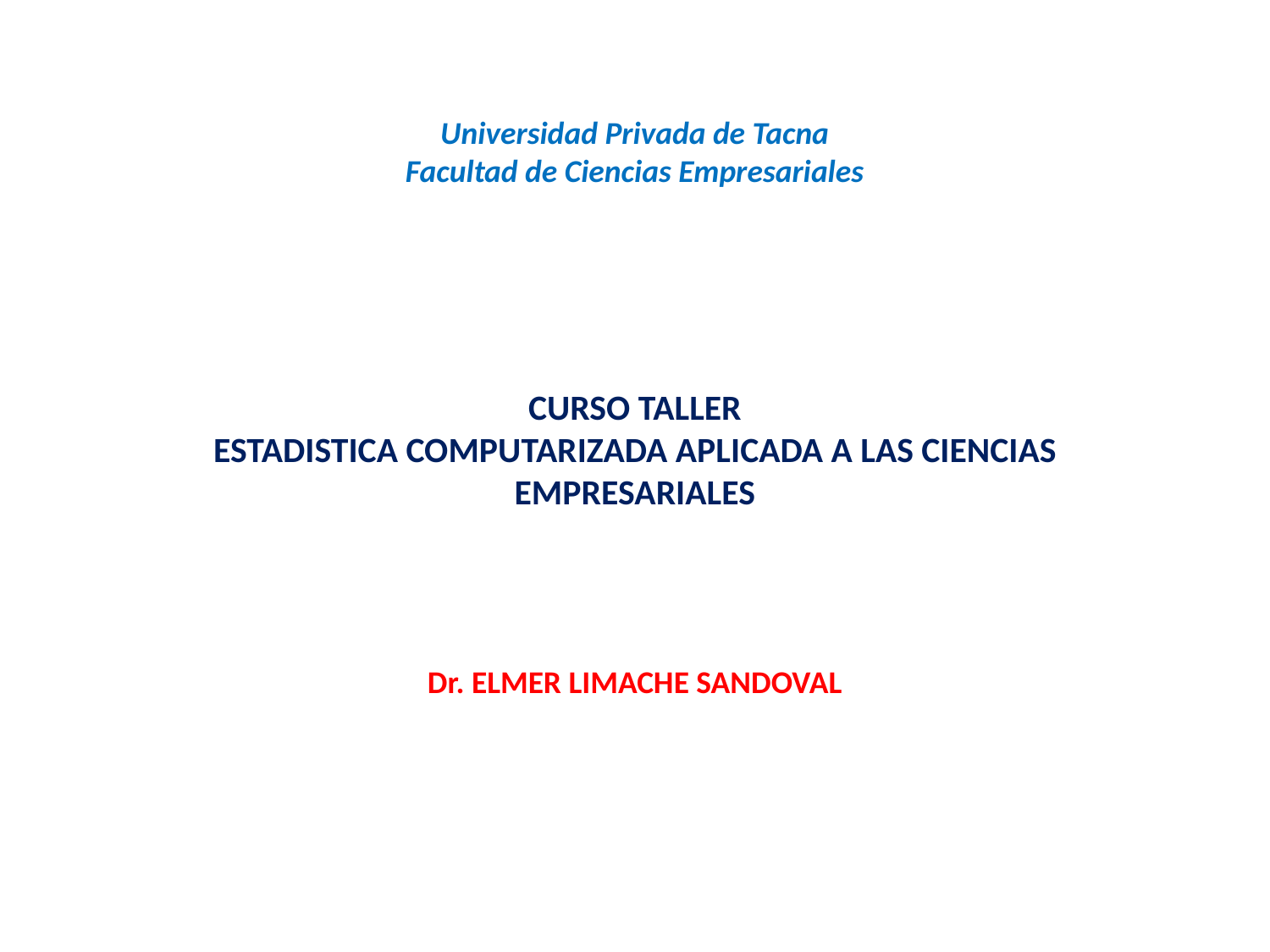

Universidad Privada de Tacna
Facultad de Ciencias Empresariales
# CURSO TALLER ESTADISTICA COMPUTARIZADA APLICADA A LAS CIENCIAS EMPRESARIALES
Dr. ELMER LIMACHE SANDOVAL